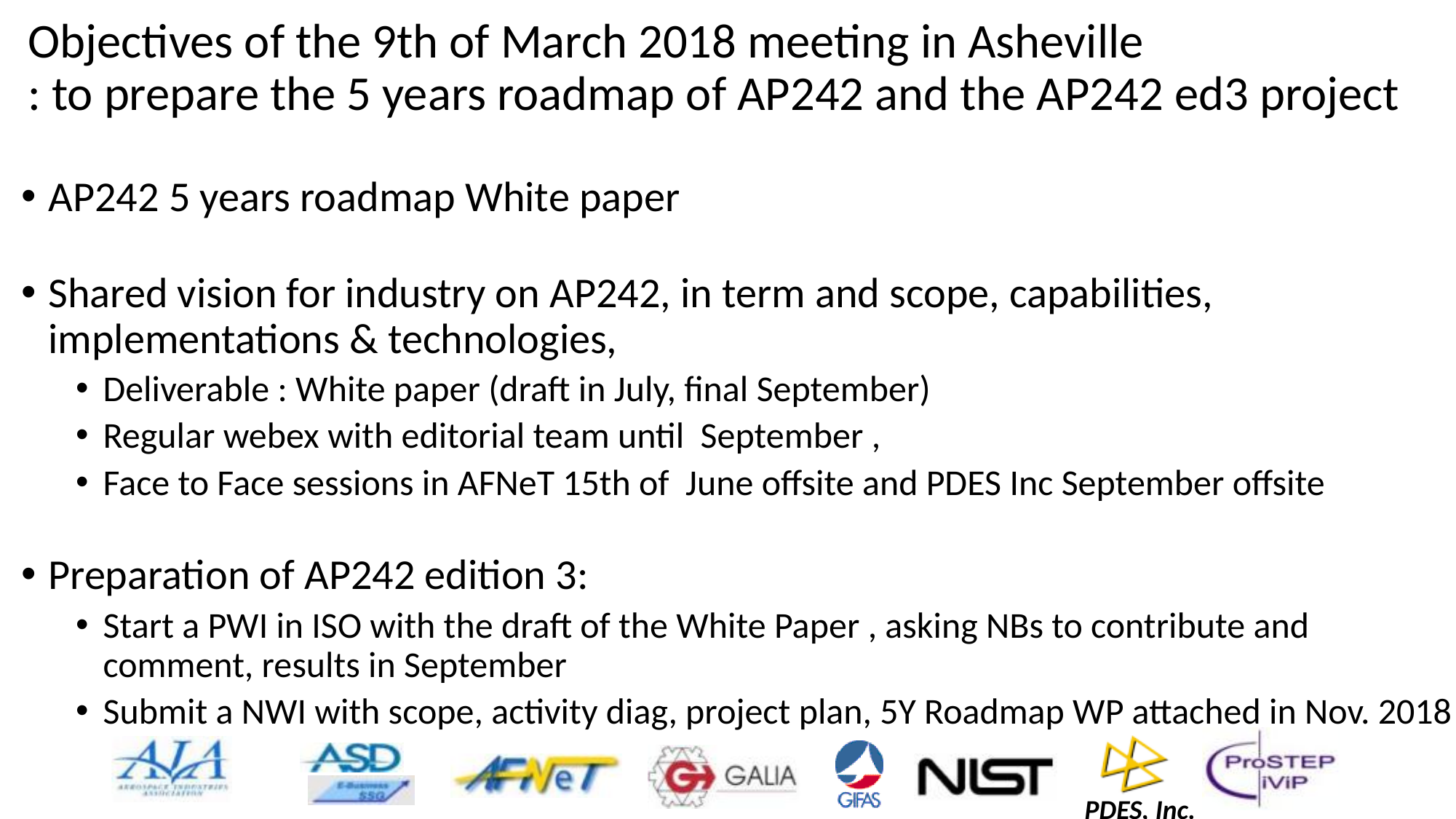

# Objectives of the 9th of March 2018 meeting in Asheville : to prepare the 5 years roadmap of AP242 and the AP242 ed3 project
AP242 5 years roadmap White paper

Shared vision for industry on AP242, in term and scope, capabilities,  implementations & technologies,
Deliverable : White paper (draft in July, final September)
Regular webex with editorial team until  September ,
Face to Face sessions in AFNeT 15th of  June offsite and PDES Inc September offsite

Preparation of AP242 edition 3:
Start a PWI in ISO with the draft of the White Paper , asking NBs to contribute and comment, results in September
Submit a NWI with scope, activity diag, project plan, 5Y Roadmap WP attached in Nov. 2018